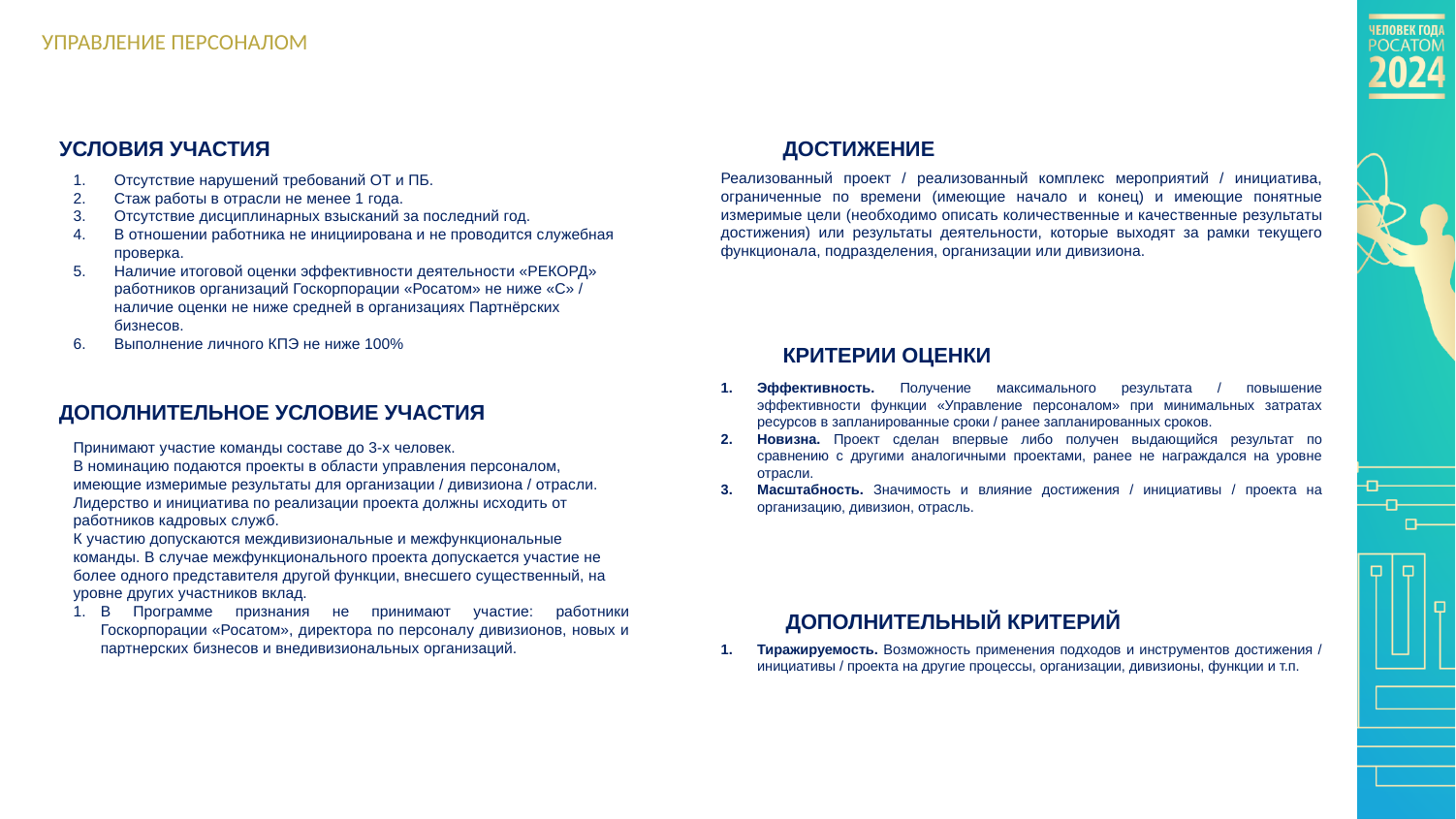

УПРАВЛЕНИЕ ПЕРСОНАЛОМ
ДОСТИЖЕНИЕ
УСЛОВИЯ УЧАСТИЯ
Реализованный проект / реализованный комплекс мероприятий / инициатива, ограниченные по времени (имеющие начало и конец) и имеющие понятные измеримые цели (необходимо описать количественные и качественные результаты достижения) или результаты деятельности, которые выходят за рамки текущего функционала, подразделения, организации или дивизиона.
Отсутствие нарушений требований ОТ и ПБ.
Стаж работы в отрасли не менее 1 года.
Отсутствие дисциплинарных взысканий за последний год.
В отношении работника не инициирована и не проводится служебная проверка.
Наличие итоговой оценки эффективности деятельности «РЕКОРД» работников организаций Госкорпорации «Росатом» не ниже «С» / наличие оценки не ниже средней в организациях Партнёрских бизнесов.
Выполнение личного КПЭ не ниже 100%
КРИТЕРИИ ОЦЕНКИ
Эффективность. Получение максимального результата / повышение эффективности функции «Управление персоналом» при минимальных затратах ресурсов в запланированные сроки / ранее запланированных сроков.
Новизна. Проект сделан впервые либо получен выдающийся результат по сравнению с другими аналогичными проектами, ранее не награждался на уровне отрасли.
Масштабность. Значимость и влияние достижения / инициативы / проекта на организацию, дивизион, отрасль.
ДОПОЛНИТЕЛЬНОЕ УСЛОВИЕ УЧАСТИЯ
Принимают участие команды составе до 3-х человек.
В номинацию подаются проекты в области управления персоналом, имеющие измеримые результаты для организации / дивизиона / отрасли. Лидерство и инициатива по реализации проекта должны исходить от работников кадровых служб.
К участию допускаются междивизиональные и межфункциональные команды. В случае межфункционального проекта допускается участие не более одного представителя другой функции, внесшего существенный, на уровне других участников вклад.
В Программе признания не принимают участие: работники Госкорпорации «Росатом», директора по персоналу дивизионов, новых и партнерских бизнесов и внедивизиональных организаций.
ДОПОЛНИТЕЛЬНЫЙ КРИТЕРИЙ
Тиражируемость. Возможность применения подходов и инструментов достижения / инициативы / проекта на другие процессы, организации, дивизионы, функции и т.п.